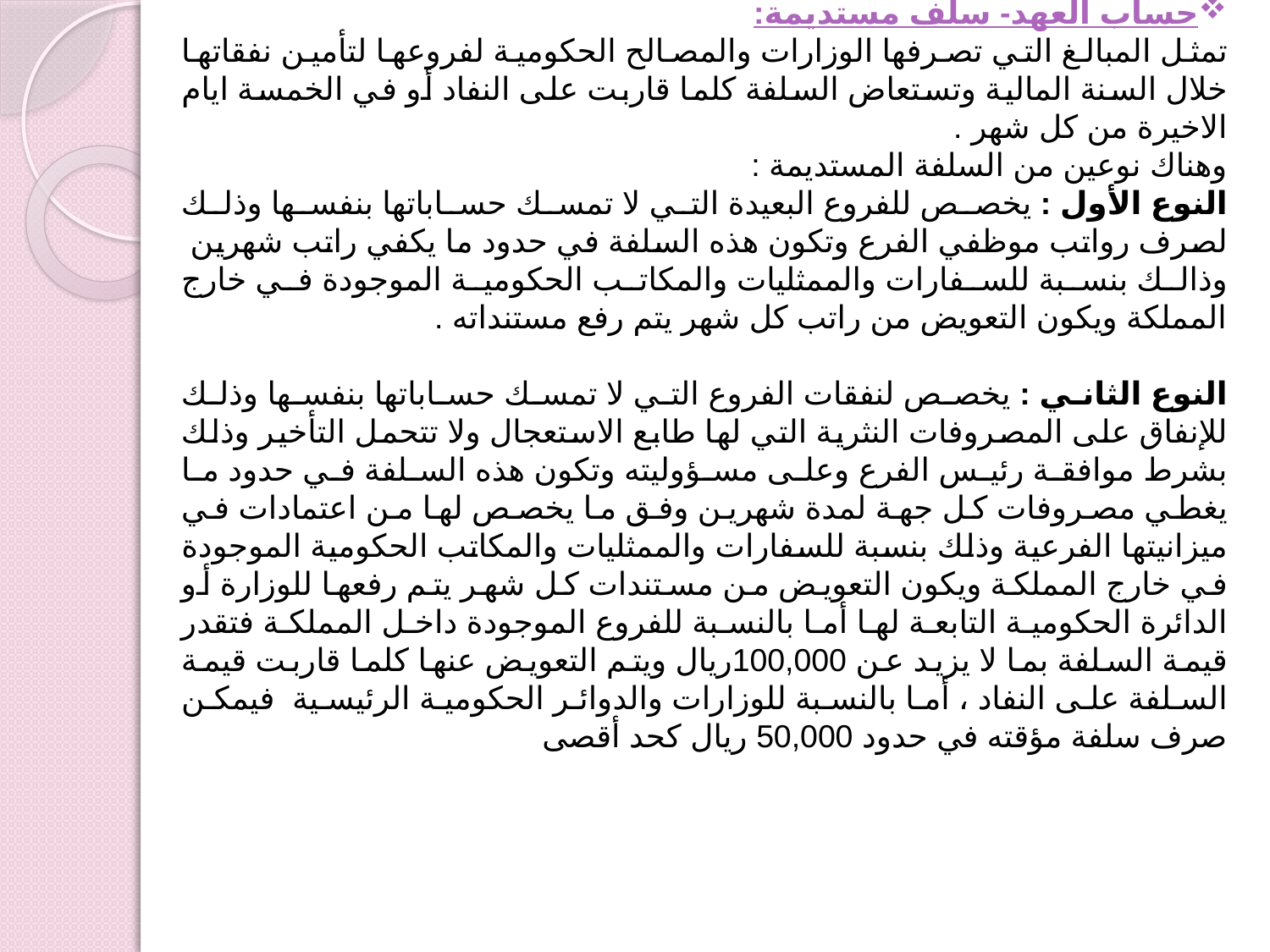

حساب العهد- سلف مستديمة:
تمثل المبالغ التي تصرفها الوزارات والمصالح الحكومية لفروعها لتأمين نفقاتها خلال السنة المالية وتستعاض السلفة كلما قاربت على النفاد أو في الخمسة ايام الاخيرة من كل شهر .
وهناك نوعين من السلفة المستديمة :
النوع الأول : يخصص للفروع البعيدة التي لا تمسك حساباتها بنفسها وذلك لصرف رواتب موظفي الفرع وتكون هذه السلفة في حدود ما يكفي راتب شهرين  وذالك بنسبة للسفارات والممثليات والمكاتب الحكومية الموجودة في خارج المملكة ويكون التعويض من راتب كل شهر يتم رفع مستنداته .

النوع الثاني : يخصص لنفقات الفروع التي لا تمسك حساباتها بنفسها وذلك للإنفاق على المصروفات النثرية التي لها طابع الاستعجال ولا تتحمل التأخير وذلك بشرط موافقة رئيس الفرع وعلى مسؤوليته وتكون هذه السلفة في حدود ما يغطي مصروفات كل جهة لمدة شهرين وفق ما يخصص لها من اعتمادات في ميزانيتها الفرعية وذلك بنسبة للسفارات والممثليات والمكاتب الحكومية الموجودة في خارج المملكة ويكون التعويض من مستندات كل شهر يتم رفعها للوزارة أو الدائرة الحكومية التابعة لها أما بالنسبة للفروع الموجودة داخل المملكة فتقدر قيمة السلفة بما لا يزيد عن 100,000ريال ويتم التعويض عنها كلما قاربت قيمة السلفة على النفاد ، أما بالنسبة للوزارات والدوائر الحكومية الرئيسية  فيمكن صرف سلفة مؤقته في حدود 50,000 ريال كحد أقصى